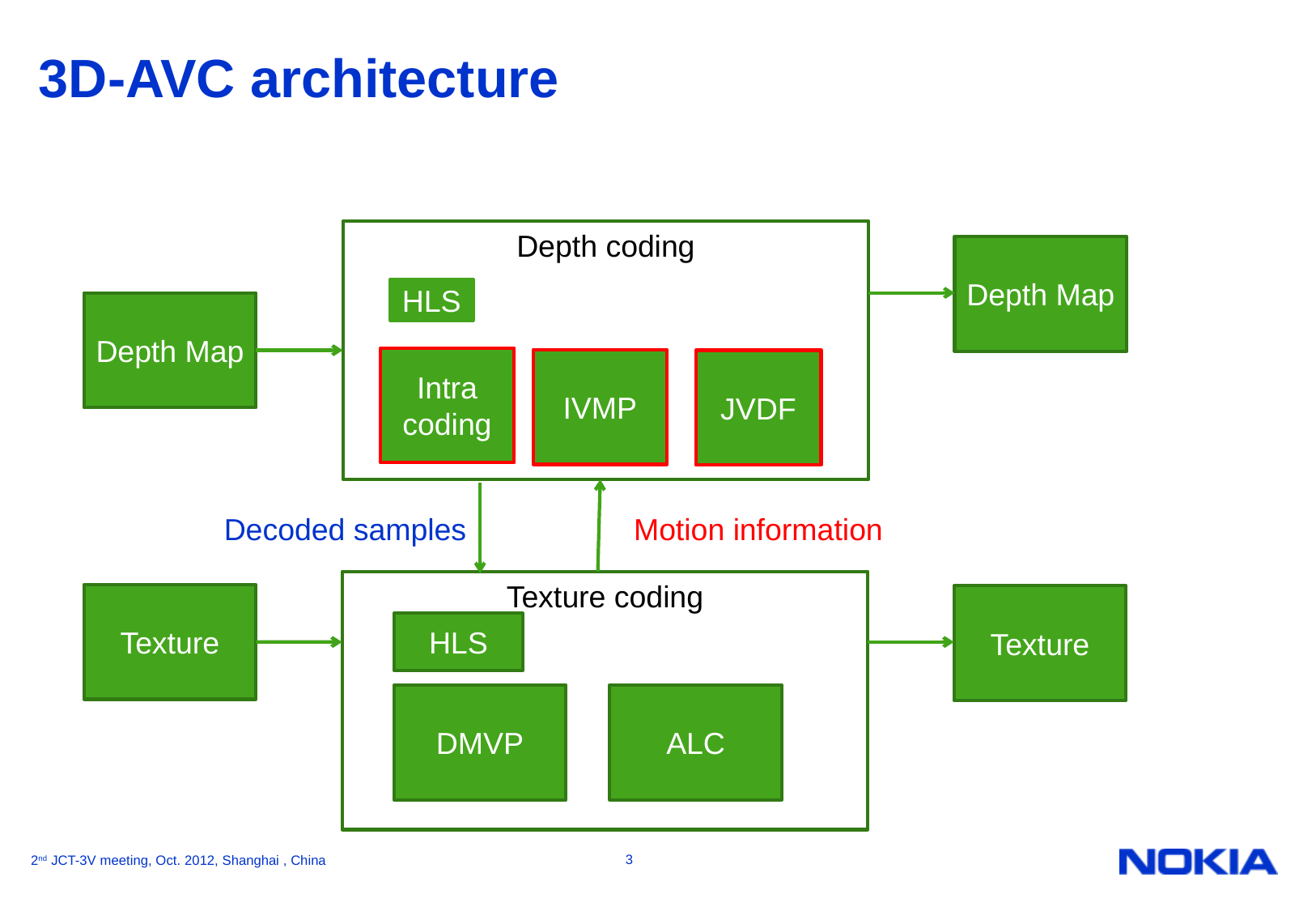

# 3D-AVC architecture
Depth coding
Depth Map
HLS
Depth Map
Intra coding
IVMP
JVDF
Motion information
Decoded samples
Texture coding
Texture
Texture
HLS
DMVP
ALC